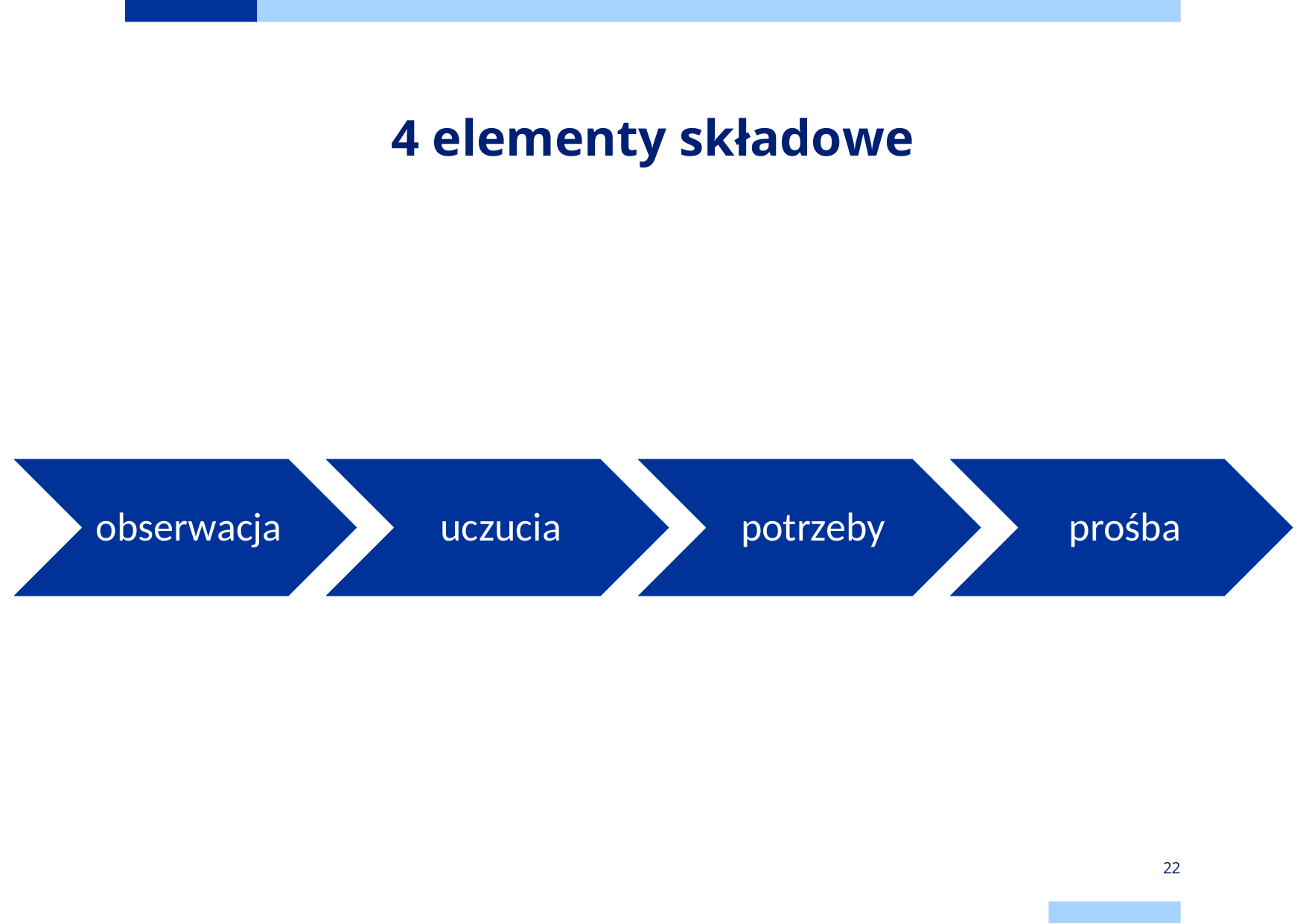

# 4 elementy składowe
obserwacja
uczucia
potrzeby
prośba
22